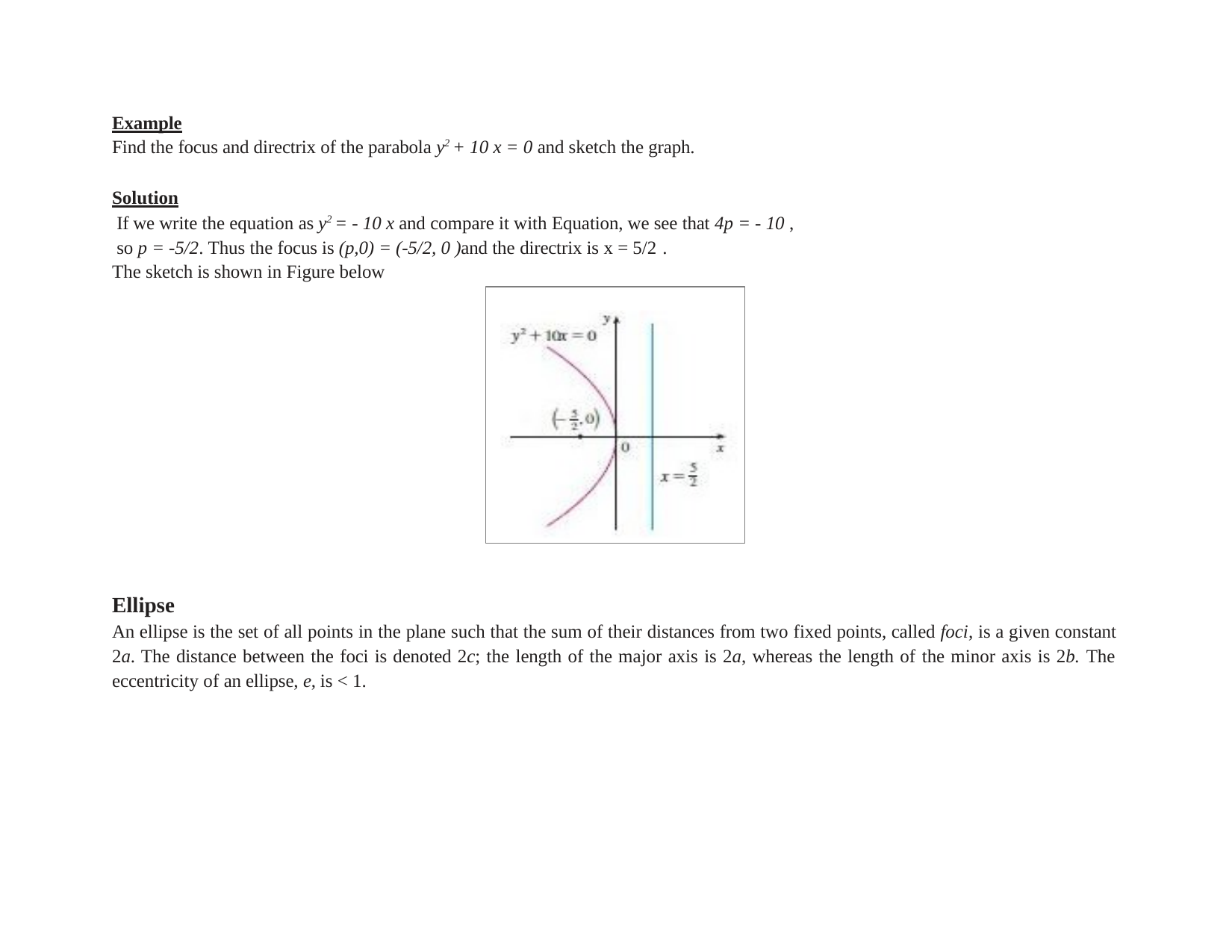

Example
Find the focus and directrix of the parabola y2 + 10 x = 0 and sketch the graph.

Solution
If we write the equation as y2 = - 10 x and compare it with Equation, we see that 4p = - 10 ,  so p = -5/2. Thus the focus is (p,0) = (-5/2, 0 )and the directrix is x = 5/2 .
The sketch is shown in Figure below

Ellipse
An ellipse is the set of all points in the plane such that the sum of their distances from two fixed points, called foci, is a given constant  2a. The distance between the foci is denoted 2c; the length of the major axis is 2a, whereas the length of the minor axis is 2b. The  eccentricity of an ellipse, e, is < 1.